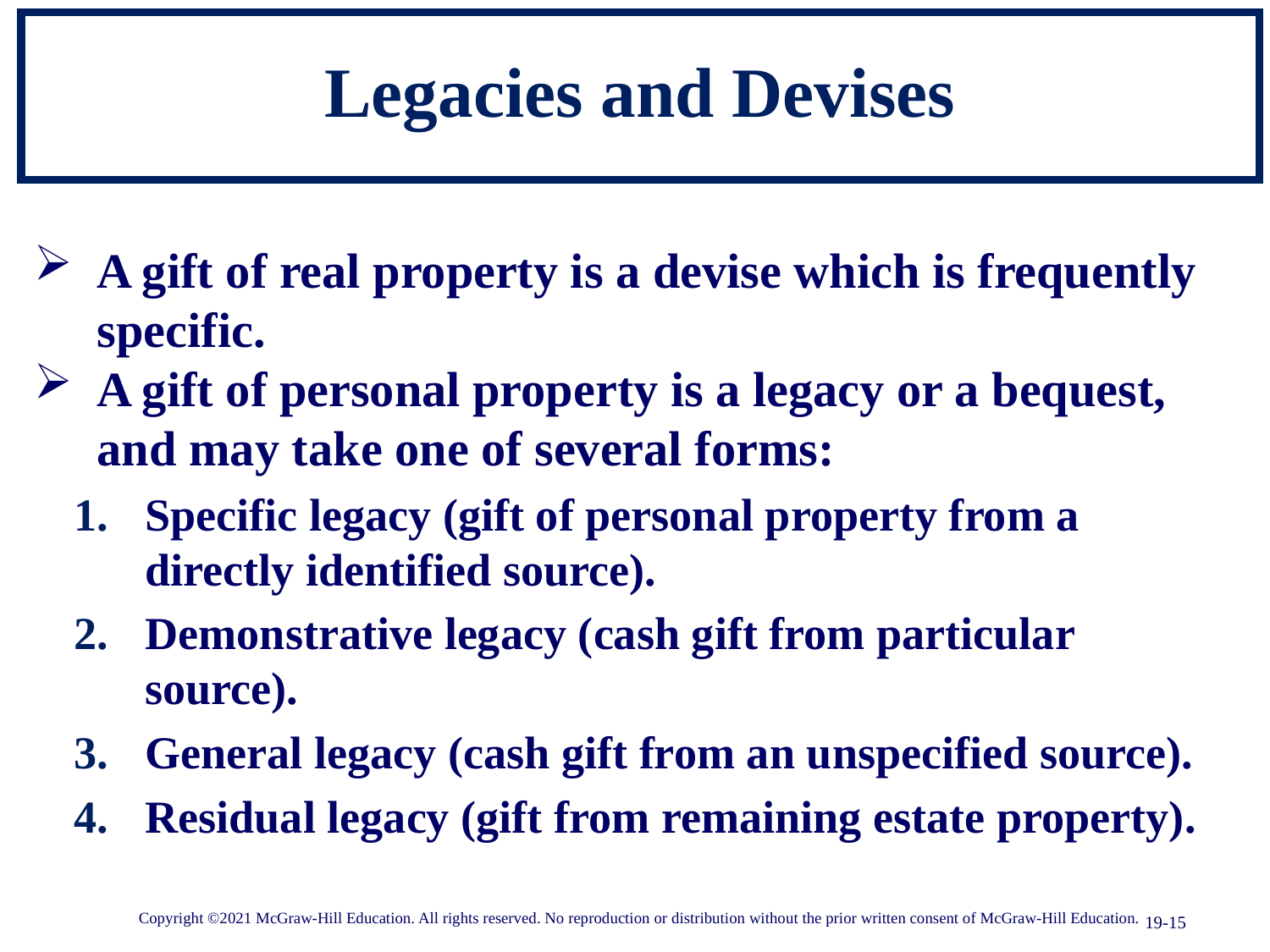

# Legacies and Devises
A gift of real property is a devise which is frequently specific.
A gift of personal property is a legacy or a bequest, and may take one of several forms:
Specific legacy (gift of personal property from a directly identified source).
Demonstrative legacy (cash gift from particular source).
General legacy (cash gift from an unspecified source).
Residual legacy (gift from remaining estate property).

Copyright ©2021 McGraw-Hill Education. All rights reserved. No reproduction or distribution without the prior written consent of McGraw-Hill Education.
19-15